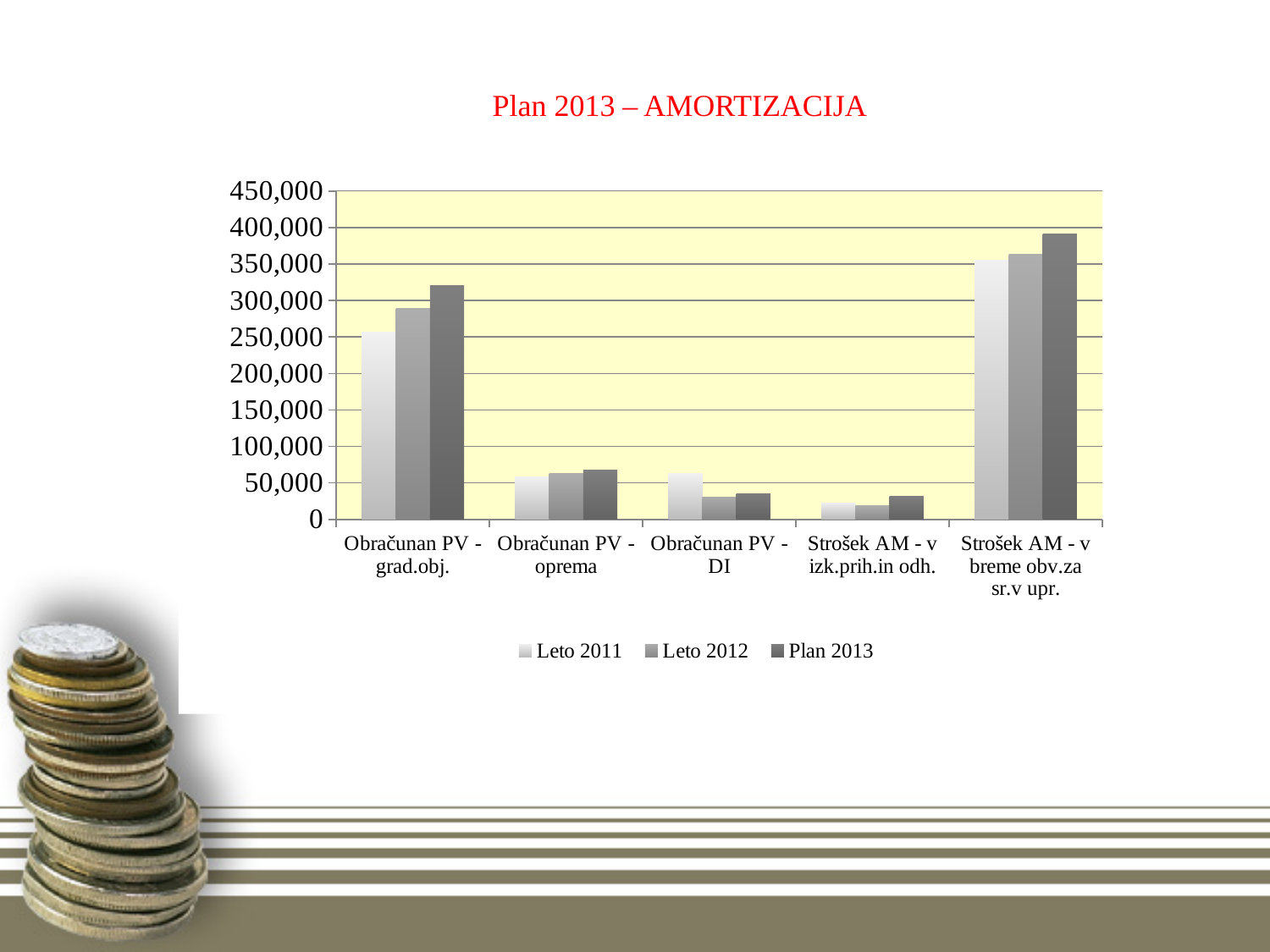

# Plan 2013 – AMORTIZACIJA

### Chart

| Category | Leto 2011 | Leto 2012 | Plan 2013 |
|---|---|---|---|
| Obračunan PV - grad.obj. | 256786.0 | 288808.0 | 320808.0 |
| Obračunan PV - oprema | 58139.0 | 62897.0 | 67655.0 |
| Obračunan PV - DI | 63464.0 | 30806.0 | 35000.0 |
| Strošek AM - v izk.prih.in odh. | 22650.0 | 19290.0 | 31875.0 |
| Strošek AM - v breme obv.za sr.v upr. | 355739.0 | 363221.0 | 391588.0 |